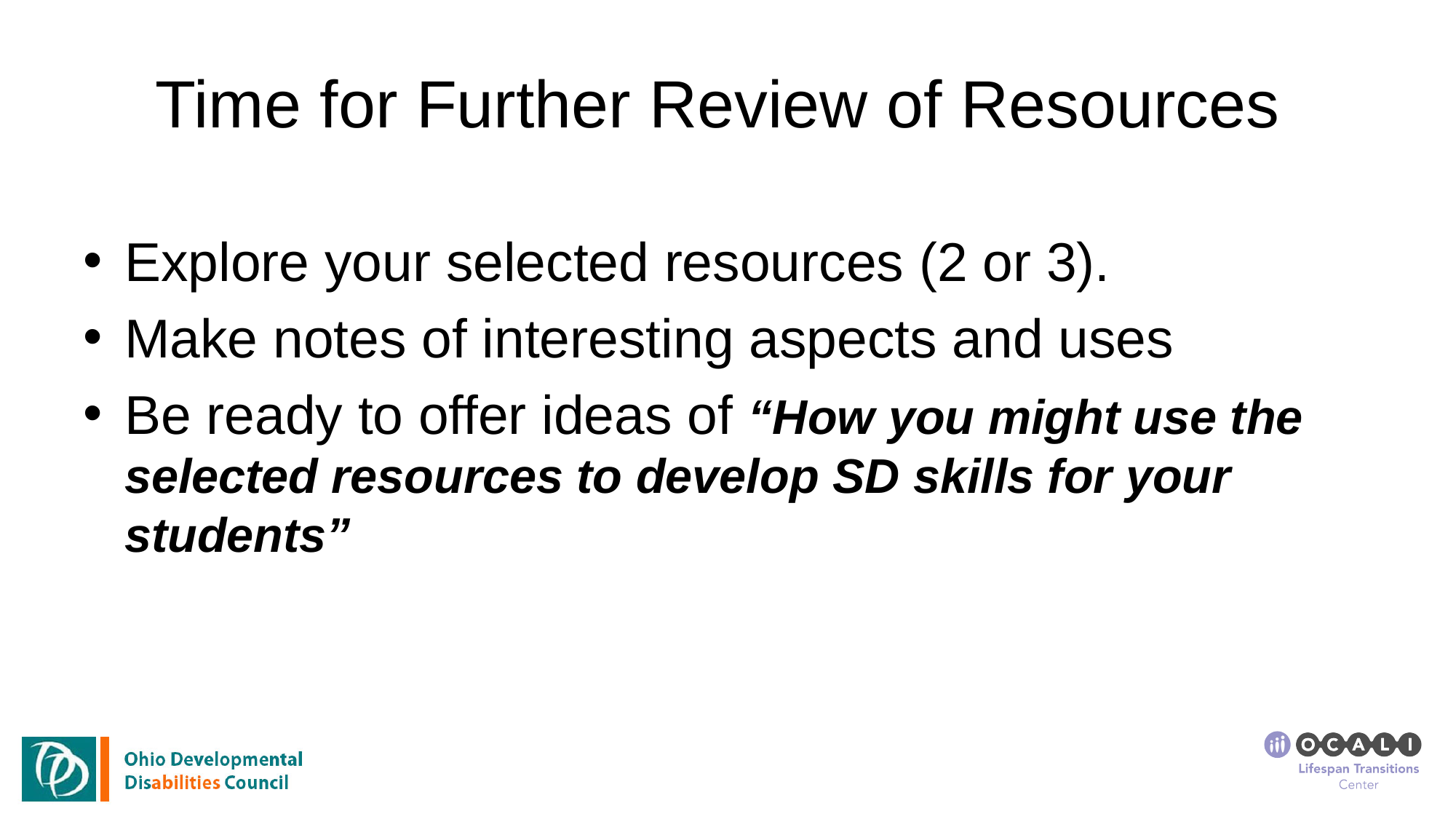

# Time for Further Review of Resources
Explore your selected resources (2 or 3).
Make notes of interesting aspects and uses
Be ready to offer ideas of “How you might use the selected resources to develop SD skills for your students”